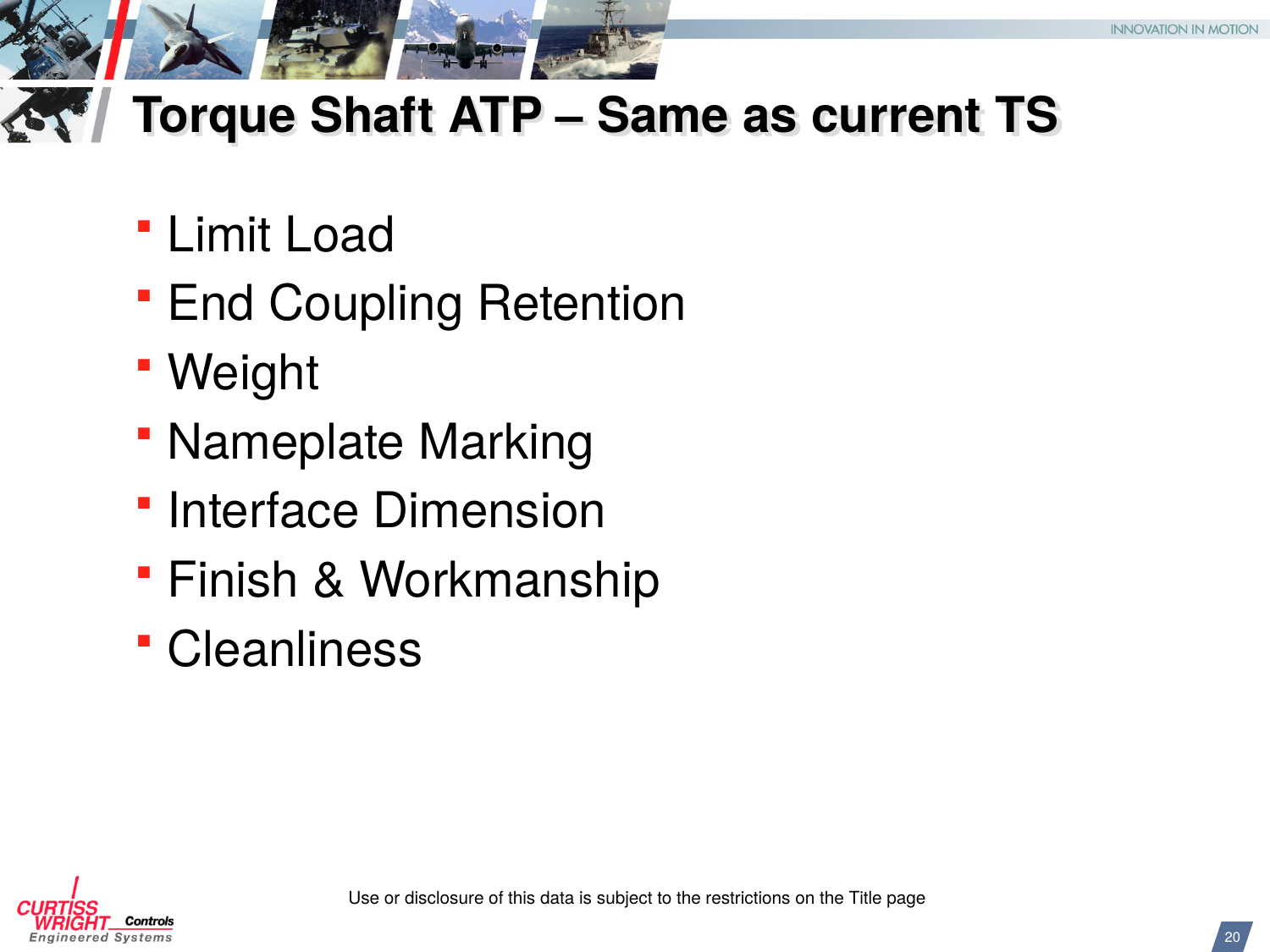

# Torque Shaft ATP – Same as current TS
Limit Load
End Coupling Retention
Weight
Nameplate Marking
Interface Dimension
Finish & Workmanship
Cleanliness

20